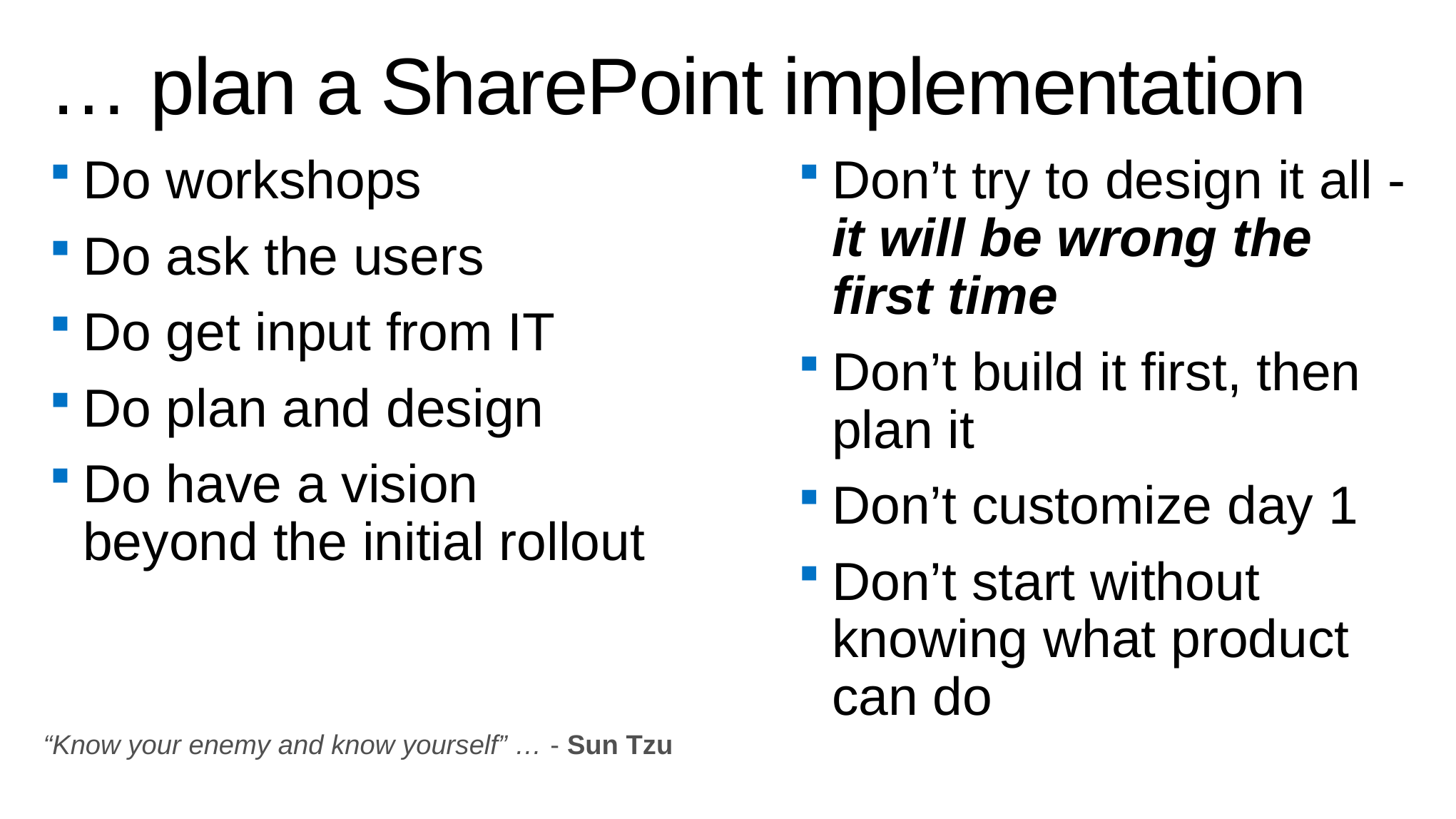

# … plan a SharePoint implementation
Don’t try to design it all -it will be wrong the first time
Don’t build it first, then plan it
Don’t customize day 1
Don’t start without knowing what product can do
Do workshops
Do ask the users
Do get input from IT
Do plan and design
Do have a vision beyond the initial rollout
“Know your enemy and know yourself” … - Sun Tzu